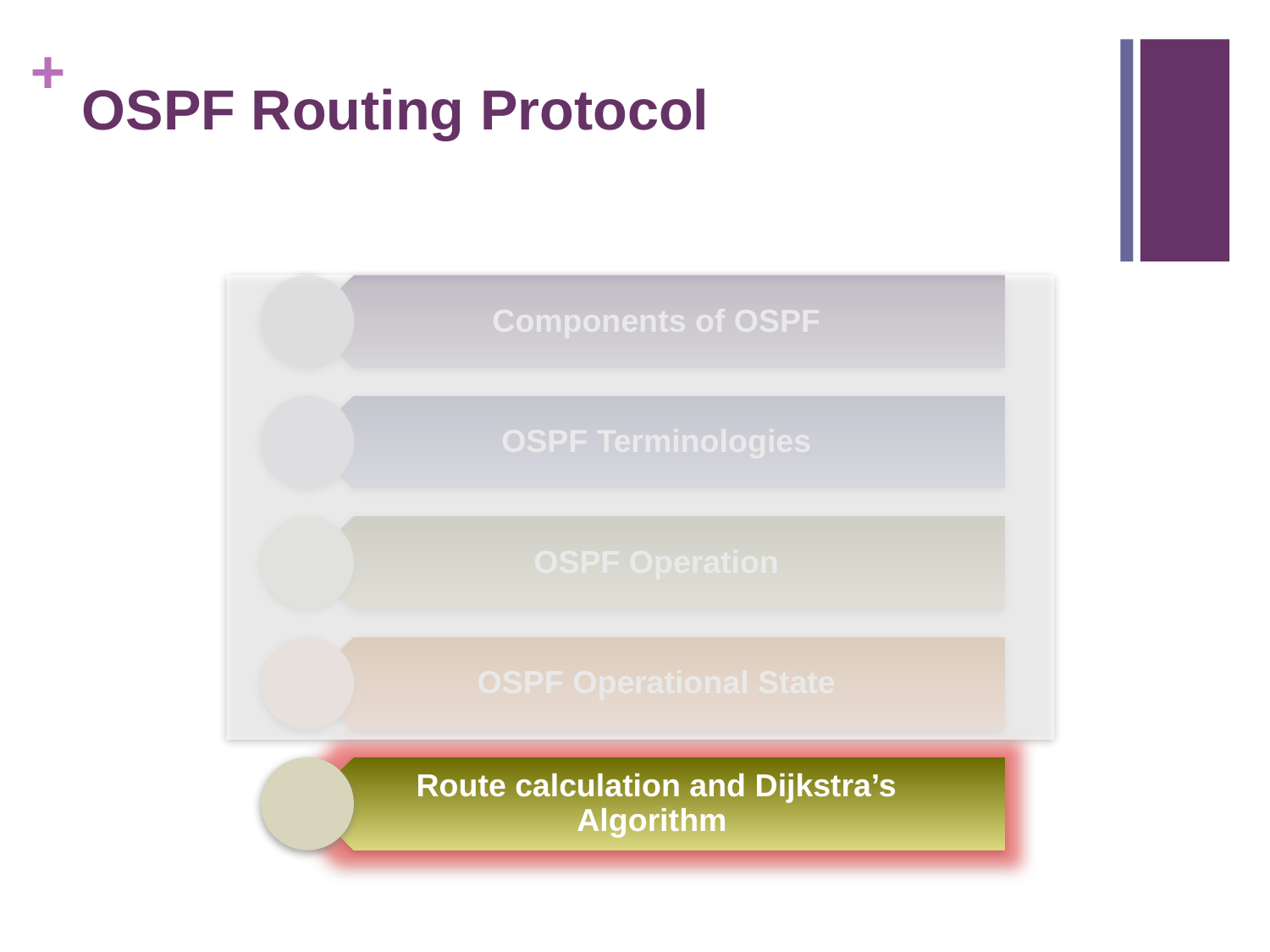

# OSPF Routing Protocol

Components of OSPF
OSPF Terminologies
OSPF Operation
OSPF Operational State
Route calculation and Dijkstra’s Algorithm